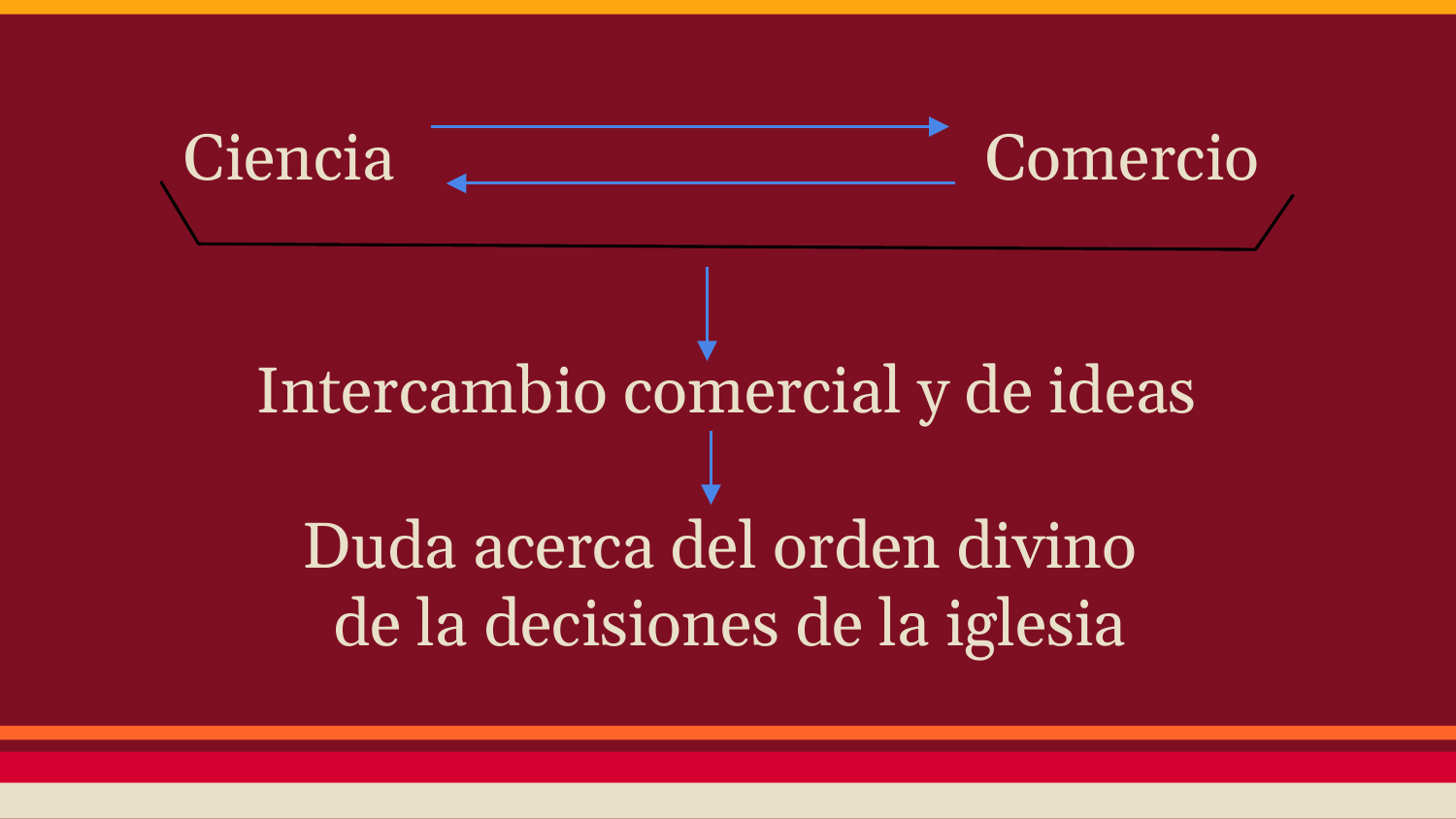

Ciencia                                      Comercio

              Intercambio comercial y de ideas
                 Duda acerca del orden divino
                   de la decisiones de la iglesia